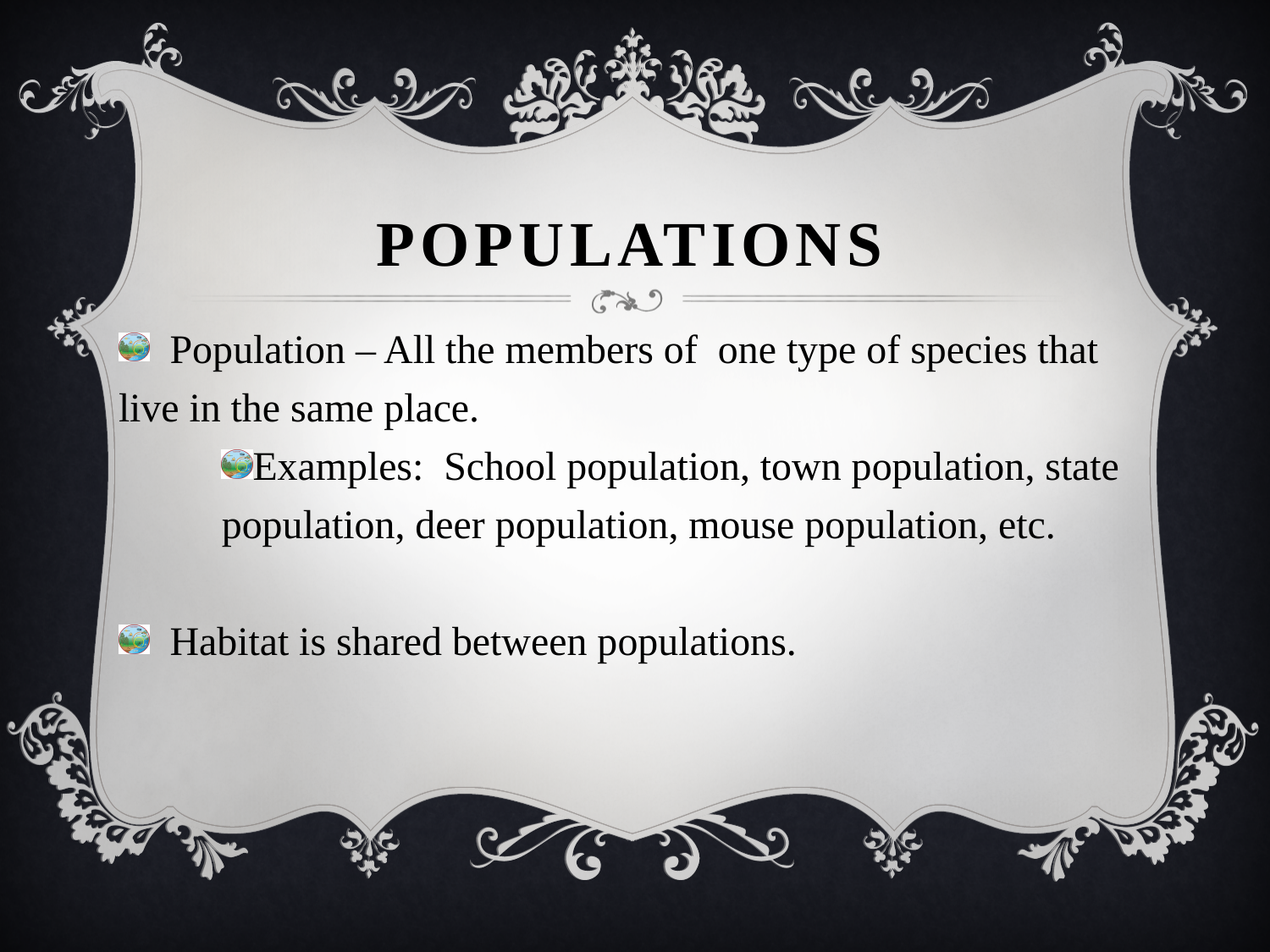

# Populations
  Population – All the members of  one type of species that live in the same place.
Examples:  School population, town population, state population, deer population, mouse population, etc.

  Habitat is shared between populations.